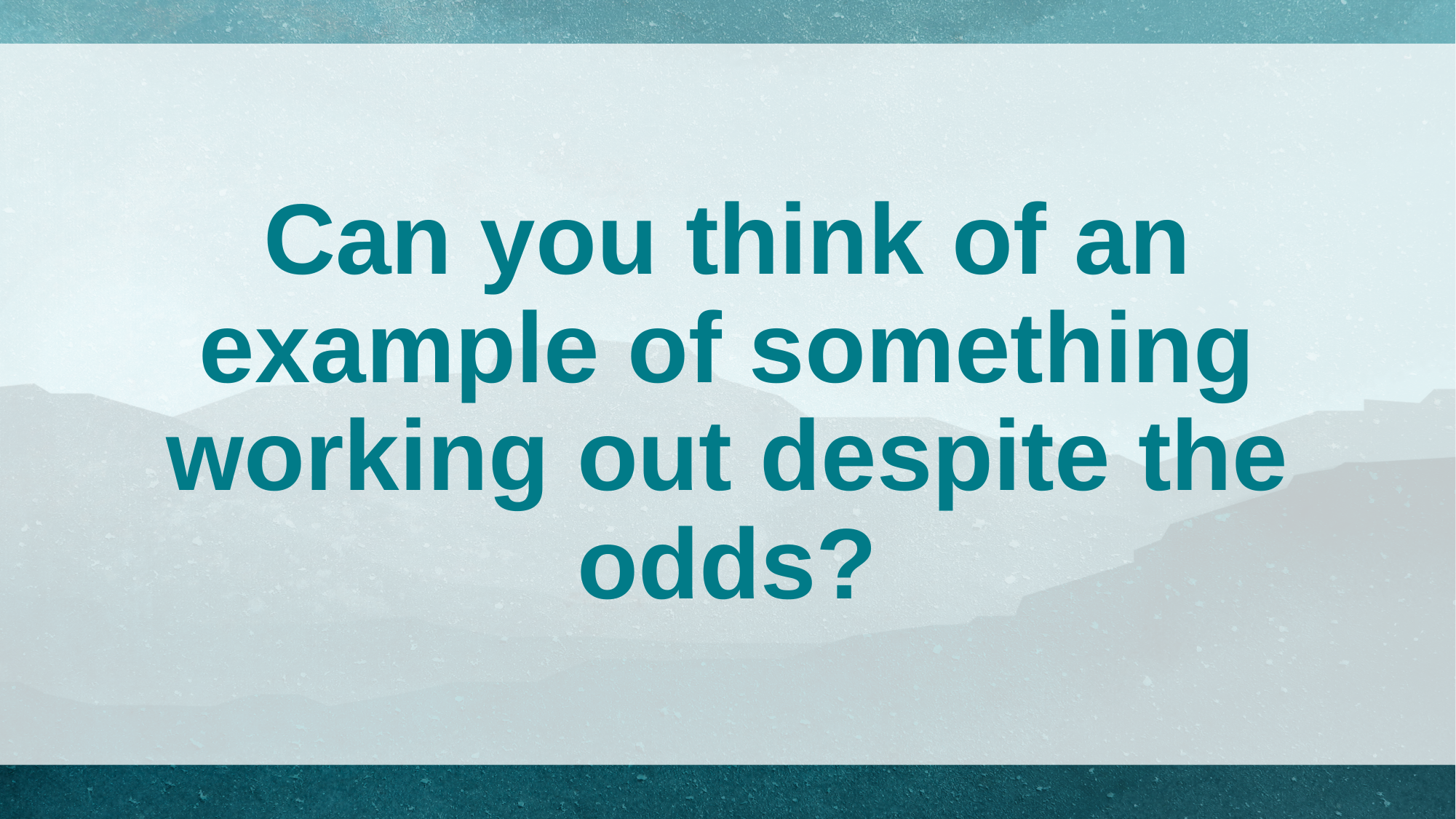

# Can you think of an example of something working out despite the odds?